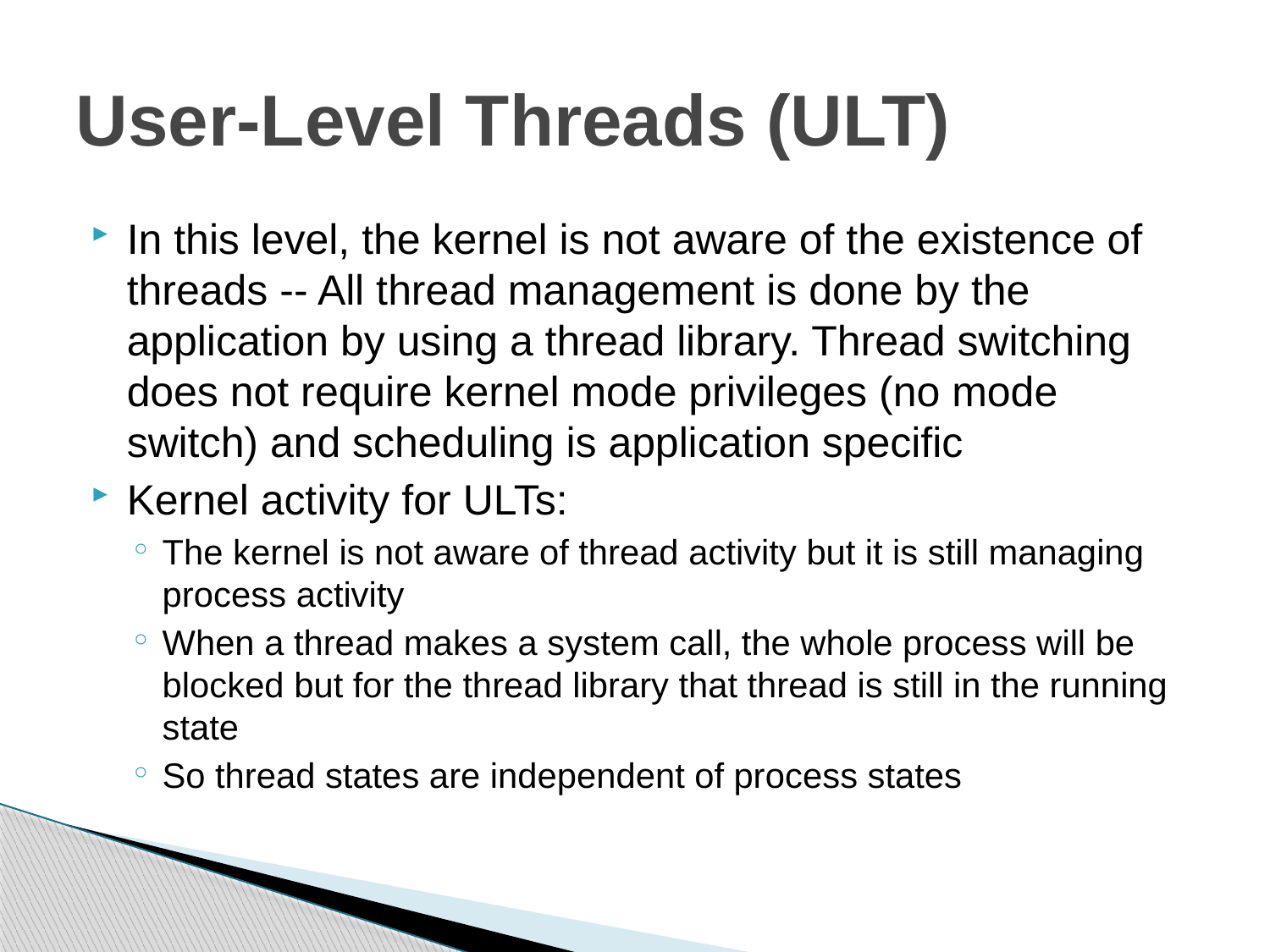

# User-Level Threads (ULT)
In this level, the kernel is not aware of the existence of threads -- All thread management is done by the application by using a thread library. Thread switching does not require kernel mode privileges (no mode switch) and scheduling is application specific
Kernel activity for ULTs:
The kernel is not aware of thread activity but it is still managing process activity
When a thread makes a system call, the whole process will be blocked but for the thread library that thread is still in the running state
So thread states are independent of process states